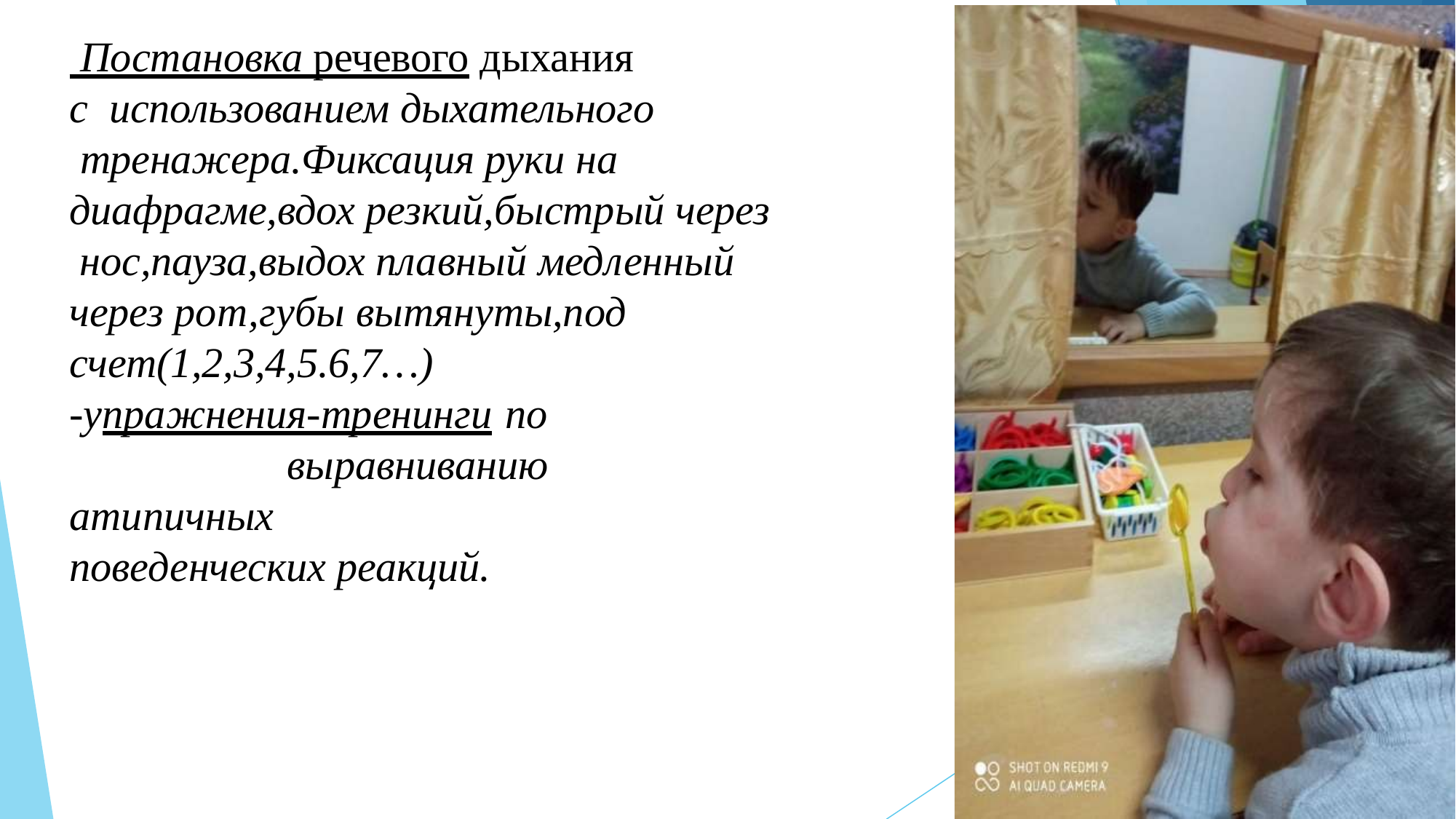

Постановка речевого дыхания с  использованием дыхательного  тренажера.Фиксация руки на
диафрагме,вдох резкий,быстрый через  нос,пауза,выдох плавный медленный  через рот,губы вытянуты,под  счет(1,2,3,4,5.6,7…)
-упражнения-тренинги по  выравниванию атипичных  поведенческих реакций.